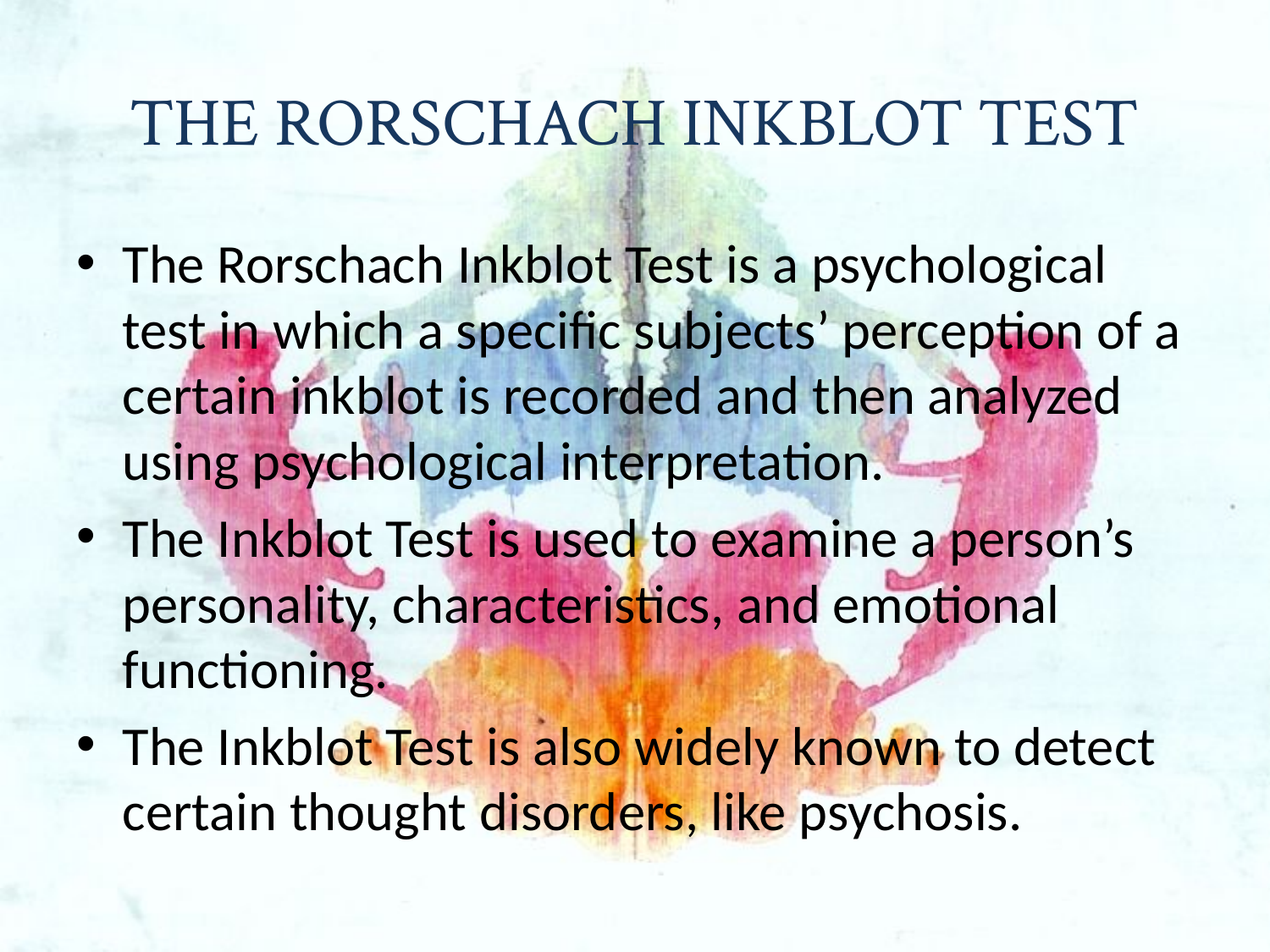

# THE RORSCHACH INKBLOT TEST
The Rorschach Inkblot Test is a psychological test in which a specific subjects’ perception of a certain inkblot is recorded and then analyzed using psychological interpretation.
The Inkblot Test is used to examine a person’s personality, characteristics, and emotional functioning.
The Inkblot Test is also widely known to detect certain thought disorders, like psychosis.